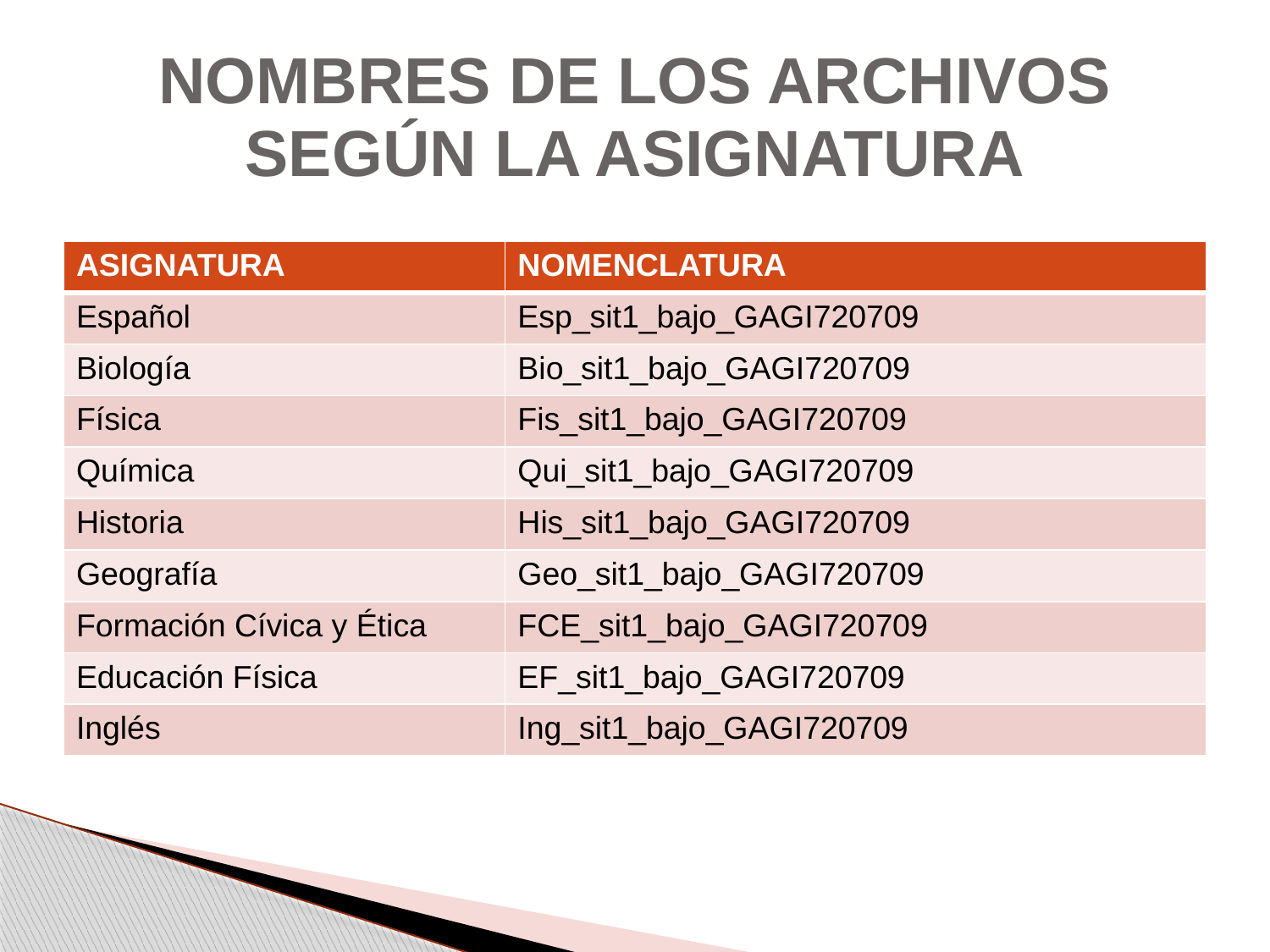

# NOMBRES DE LOS ARCHIVOS SEGÚN LA ASIGNATURA
| ASIGNATURA | NOMENCLATURA |
| --- | --- |
| Español | Esp\_sit1\_bajo\_GAGI720709 |
| Biología | Bio\_sit1\_bajo\_GAGI720709 |
| Física | Fis\_sit1\_bajo\_GAGI720709 |
| Química | Qui\_sit1\_bajo\_GAGI720709 |
| Historia | His\_sit1\_bajo\_GAGI720709 |
| Geografía | Geo\_sit1\_bajo\_GAGI720709 |
| Formación Cívica y Ética | FCE\_sit1\_bajo\_GAGI720709 |
| Educación Física | EF\_sit1\_bajo\_GAGI720709 |
| Inglés | Ing\_sit1\_bajo\_GAGI720709 |